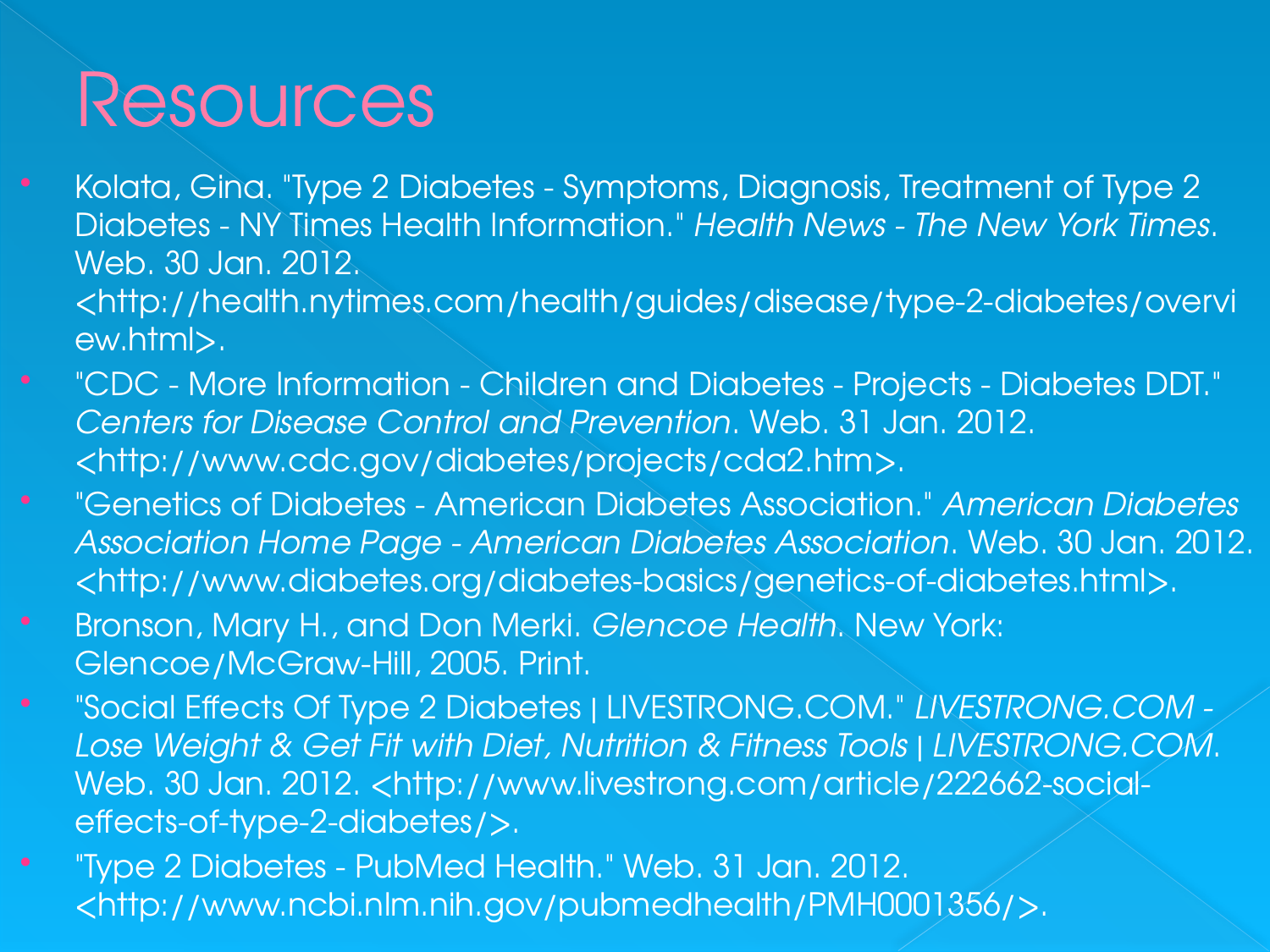

# Resources

Kolata, Gina. "Type 2 Diabetes - Symptoms, Diagnosis, Treatment of Type 2 Diabetes - NY Times Health Information." Health News - The New York Times. Web. 30 Jan. 2012. <http://health.nytimes.com/health/guides/disease/type-2-diabetes/overview.html>.
"CDC - More Information - Children and Diabetes - Projects - Diabetes DDT." Centers for Disease Control and Prevention. Web. 31 Jan. 2012. <http://www.cdc.gov/diabetes/projects/cda2.htm>.
"Genetics of Diabetes - American Diabetes Association." American Diabetes Association Home Page - American Diabetes Association. Web. 30 Jan. 2012. <http://www.diabetes.org/diabetes-basics/genetics-of-diabetes.html>.
Bronson, Mary H., and Don Merki. Glencoe Health. New York: Glencoe/McGraw-Hill, 2005. Print.
"Social Effects Of Type 2 Diabetes | LIVESTRONG.COM." LIVESTRONG.COM - Lose Weight & Get Fit with Diet, Nutrition & Fitness Tools | LIVESTRONG.COM. Web. 30 Jan. 2012. <http://www.livestrong.com/article/222662-social-effects-of-type-2-diabetes/>.
"Type 2 Diabetes - PubMed Health." Web. 31 Jan. 2012. <http://www.ncbi.nlm.nih.gov/pubmedhealth/PMH0001356/>.